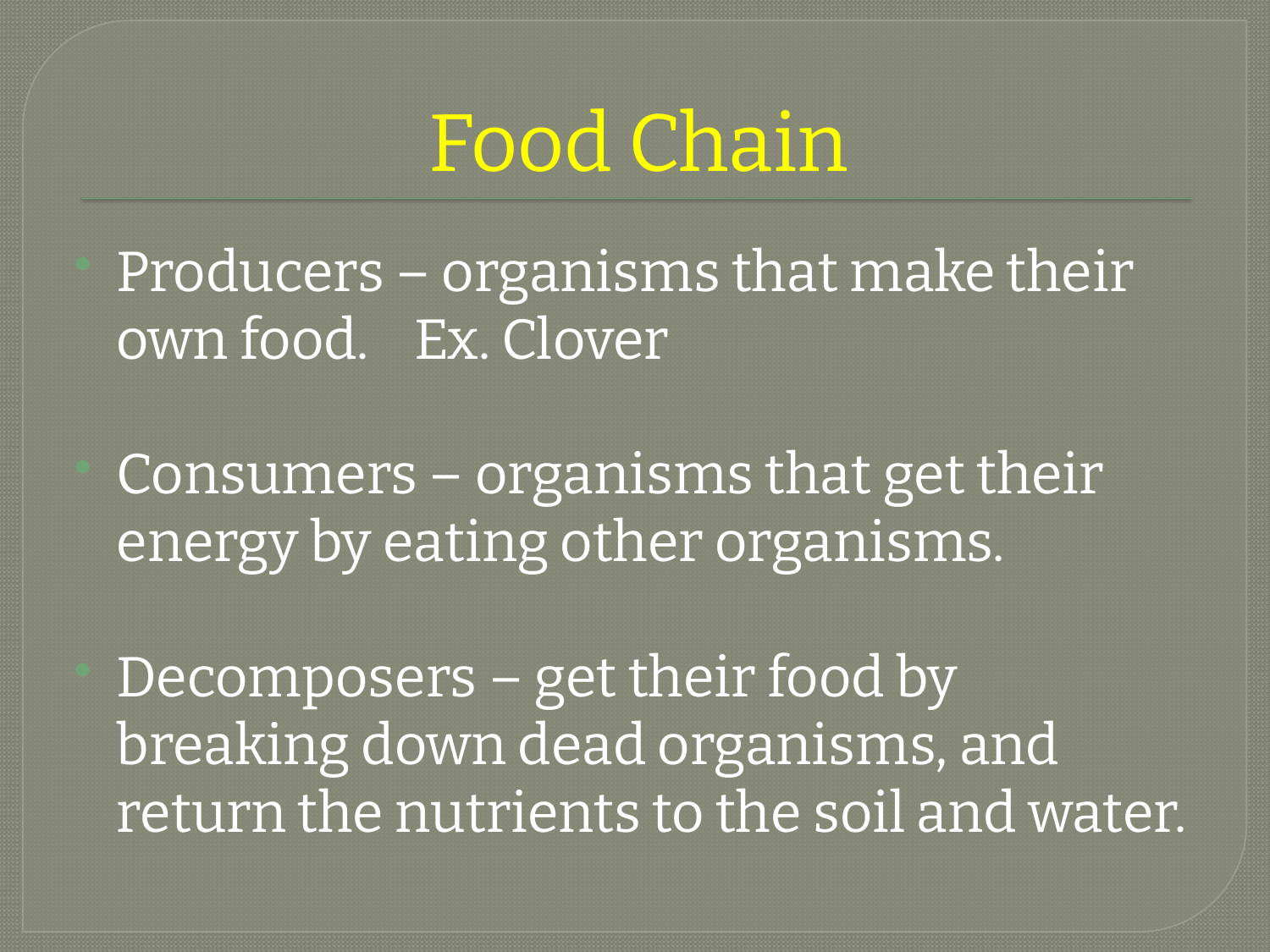

# Food Chain
Producers – organisms that make their own food.    Ex. Clover

Consumers – organisms that get their energy by eating other organisms.

Decomposers – get their food by breaking down dead organisms, and return the nutrients to the soil and water.